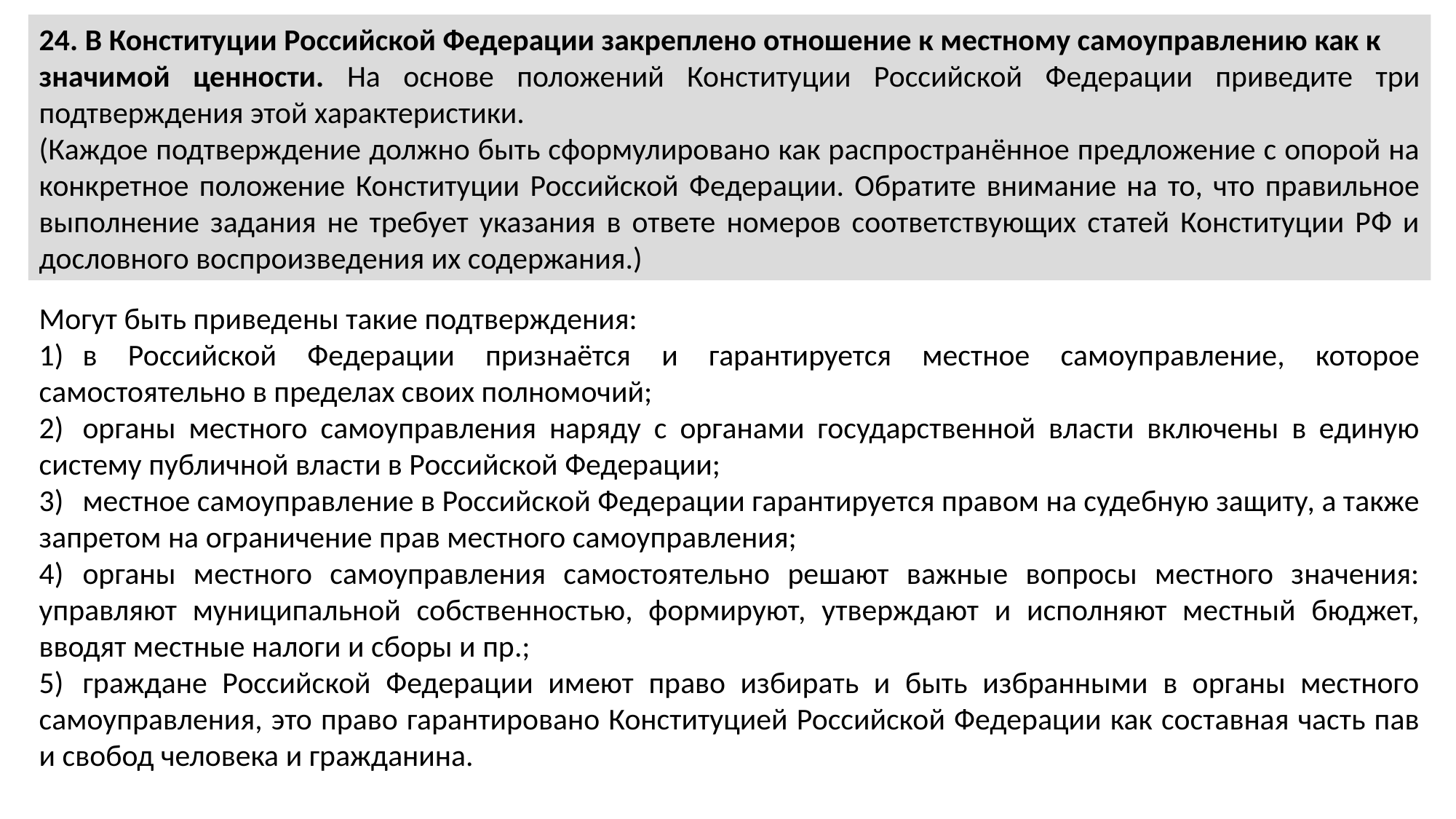

24. В Конституции Российской Федерации закреплено отношение к местному самоуправлению как к
значимой ценности. На основе положений Конституции Российской Федерации приведите три подтверждения этой характеристики.
(Каждое подтверждение должно быть сформулировано как распространённое предложение с опорой на конкретное положение Конституции Российской Федерации. Обратите внимание на то, что правильное выполнение задания не требует указания в ответе номеров соответствующих статей Конституции РФ и дословного воспроизведения их содержания.)
Могут быть приведены такие подтверждения:
1)	в Российской Федерации признаётся и гарантируется местное самоуправление, которое самостоятельно в пределах своих полномочий;
2)	органы местного самоуправления наряду с органами государственной власти включены в единую систему публичной власти в Российской Федерации;
3)	местное самоуправление в Российской Федерации гарантируется правом на судебную защиту, а также запретом на ограничение прав местного самоуправления;
4)	органы местного самоуправления самостоятельно решают важные вопросы местного значения: управляют муниципальной собственностью, формируют, утверждают и исполняют местный бюджет, вводят местные налоги и сборы и пр.;
5)	граждане Российской Федерации имеют право избирать и быть избранными в органы местного самоуправления, это право гарантировано Конституцией Российской Федерации как составная часть пав и свобод человека и гражданина.